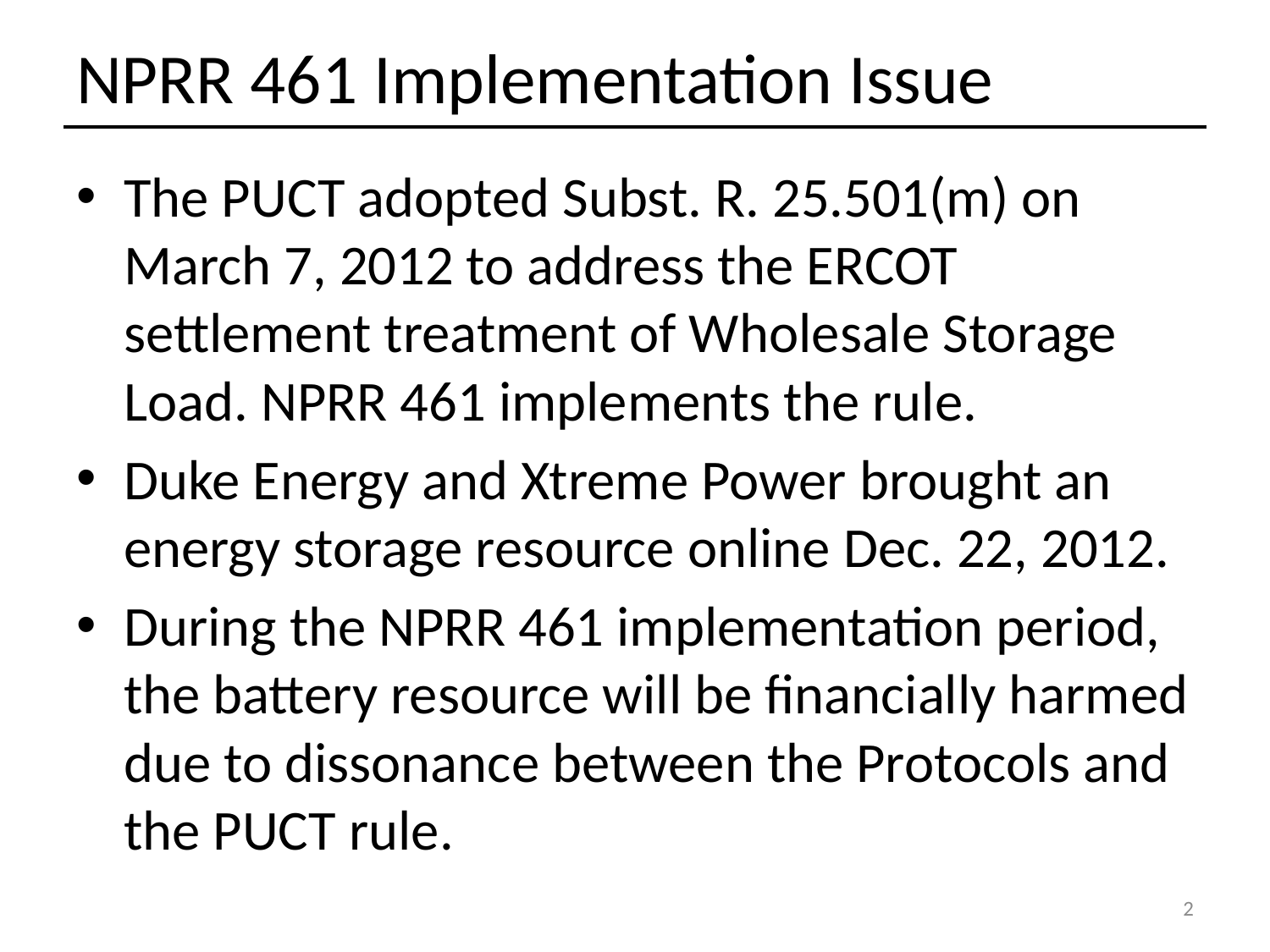

# NPRR 461 Implementation Issue
The PUCT adopted Subst. R. 25.501(m) on March 7, 2012 to address the ERCOT settlement treatment of Wholesale Storage Load. NPRR 461 implements the rule.
Duke Energy and Xtreme Power brought an energy storage resource online Dec. 22, 2012.
During the NPRR 461 implementation period, the battery resource will be financially harmed due to dissonance between the Protocols and the PUCT rule.

2